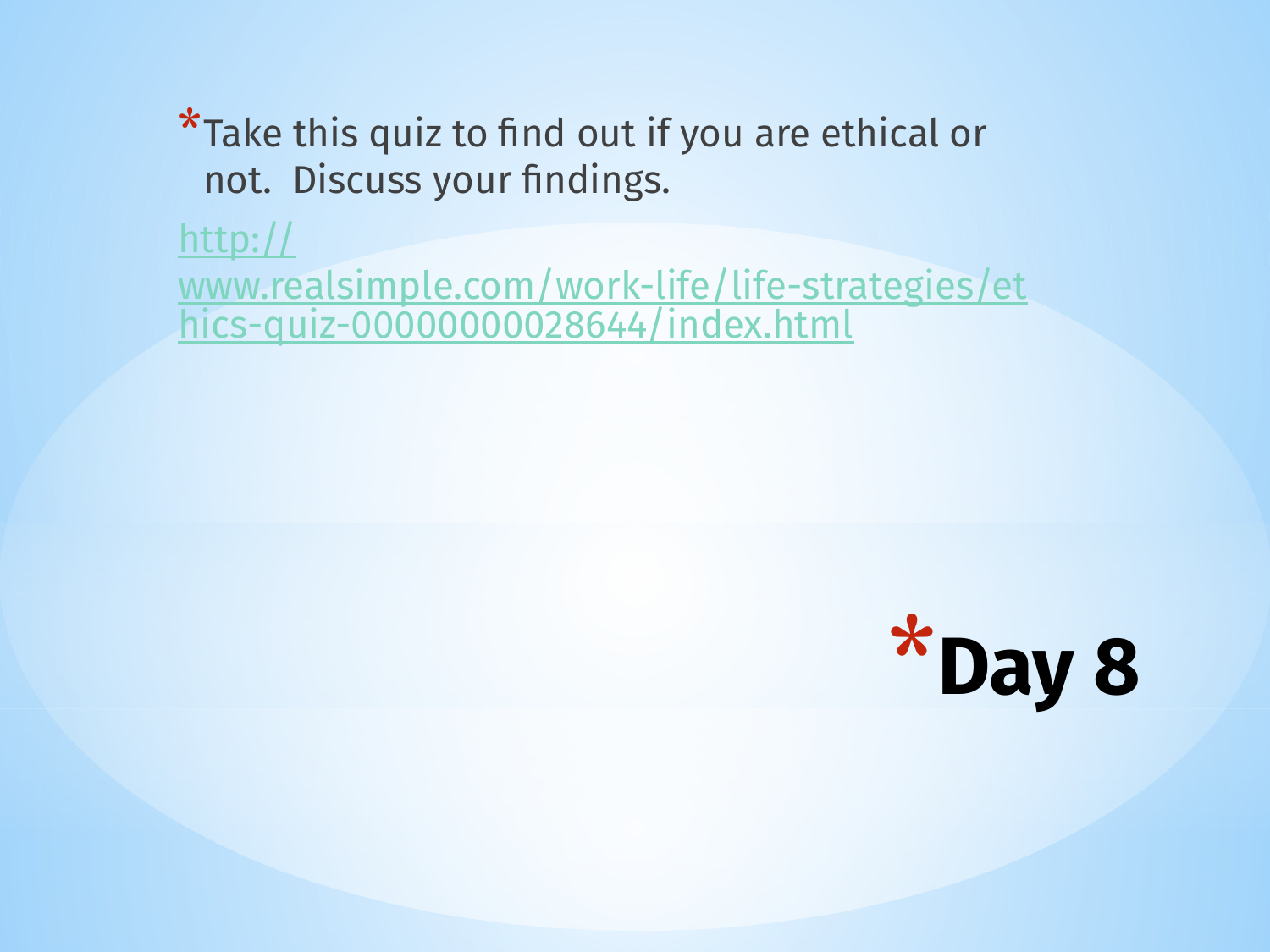

Take this quiz to find out if you are ethical or not.  Discuss your findings.
http://www.realsimple.com/work-life/life-strategies/ethics-quiz-00000000028644/index.html

# Day 8